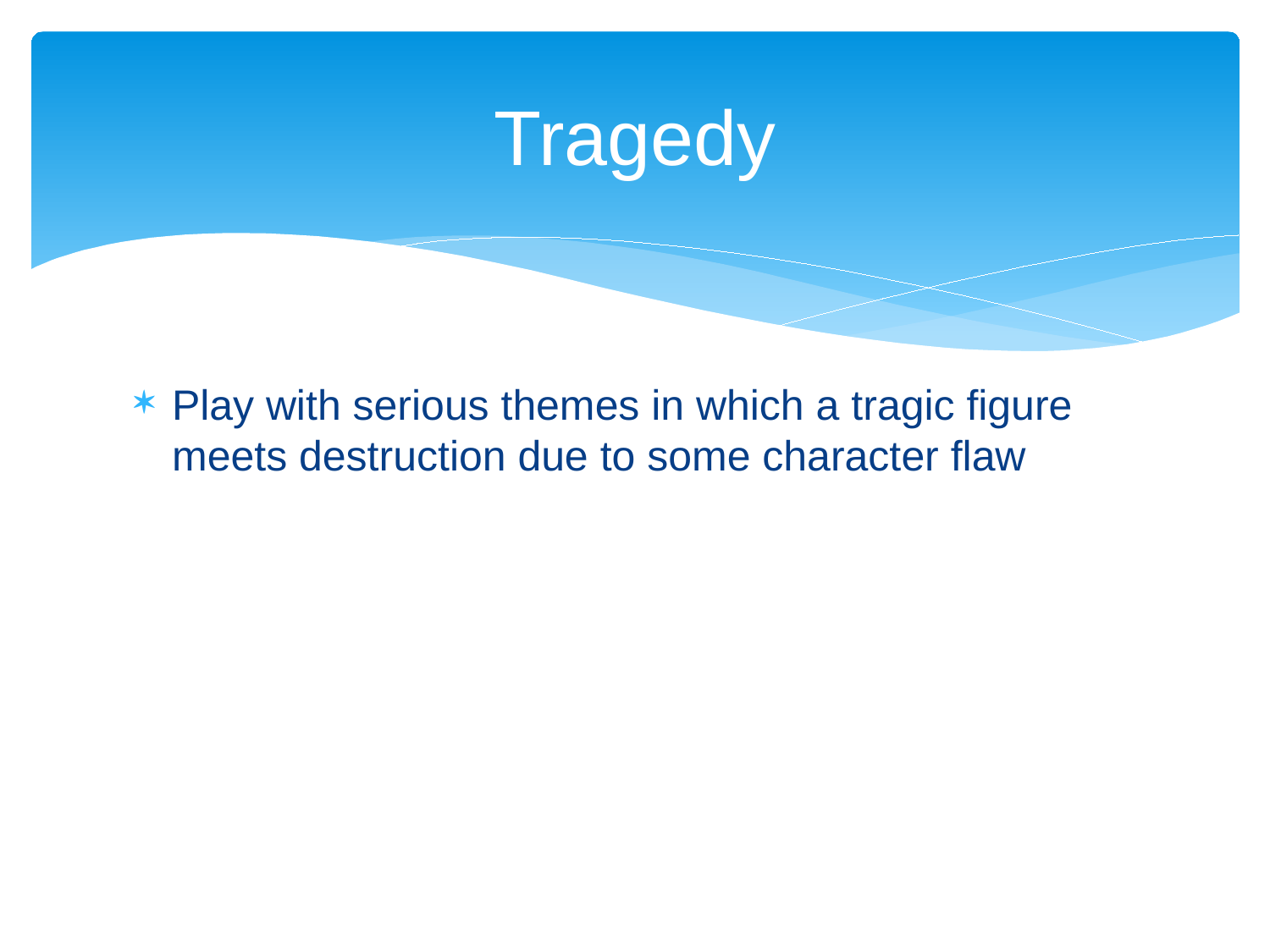

# Tragedy
Play with serious themes in which a tragic figure meets destruction due to some character flaw